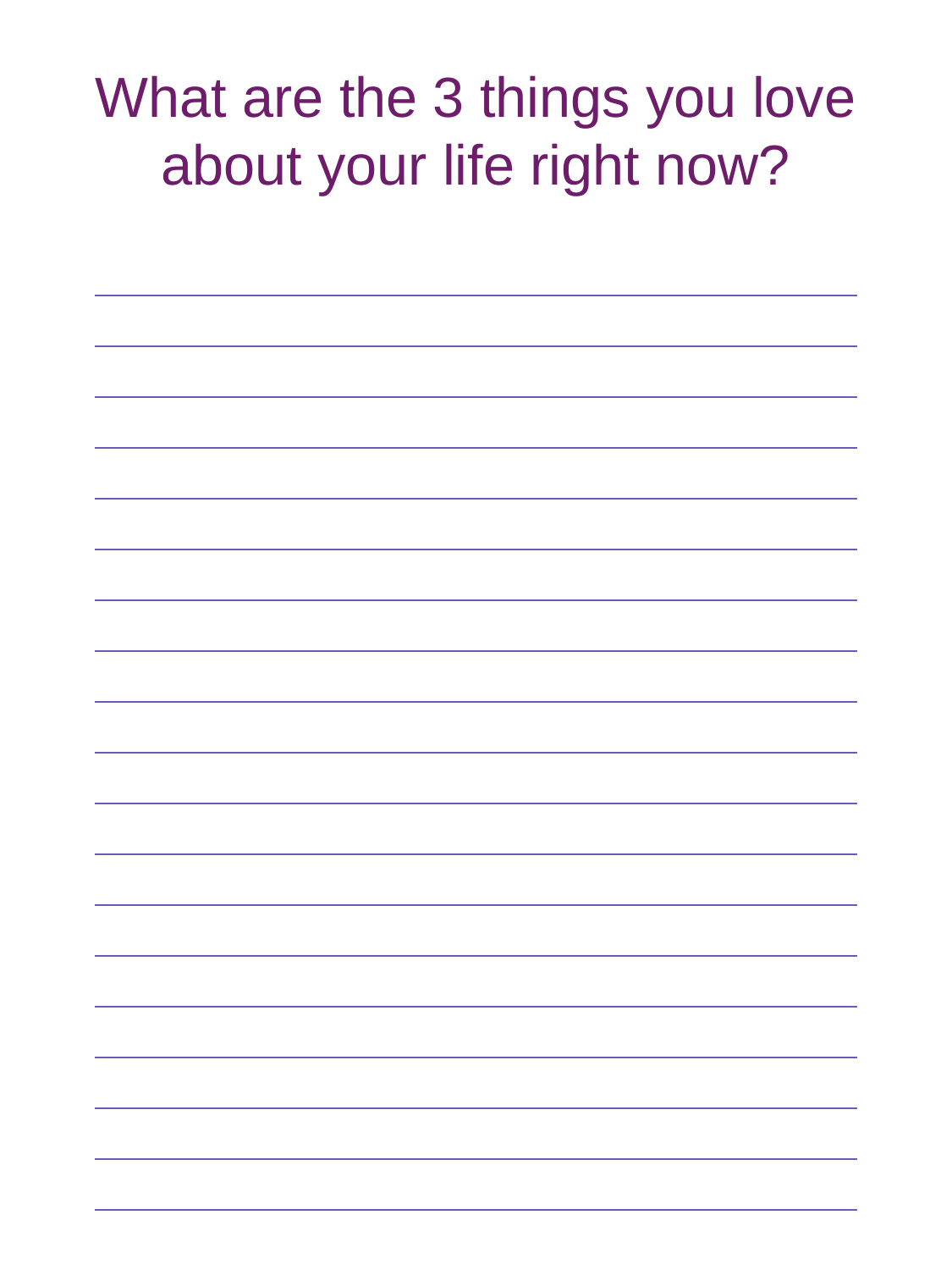

What are the 3 things you love about your life right now?
|  |
| --- |
|  |
|  |
|  |
|  |
|  |
|  |
|  |
|  |
|  |
|  |
|  |
|  |
|  |
|  |
|  |
|  |
|  |